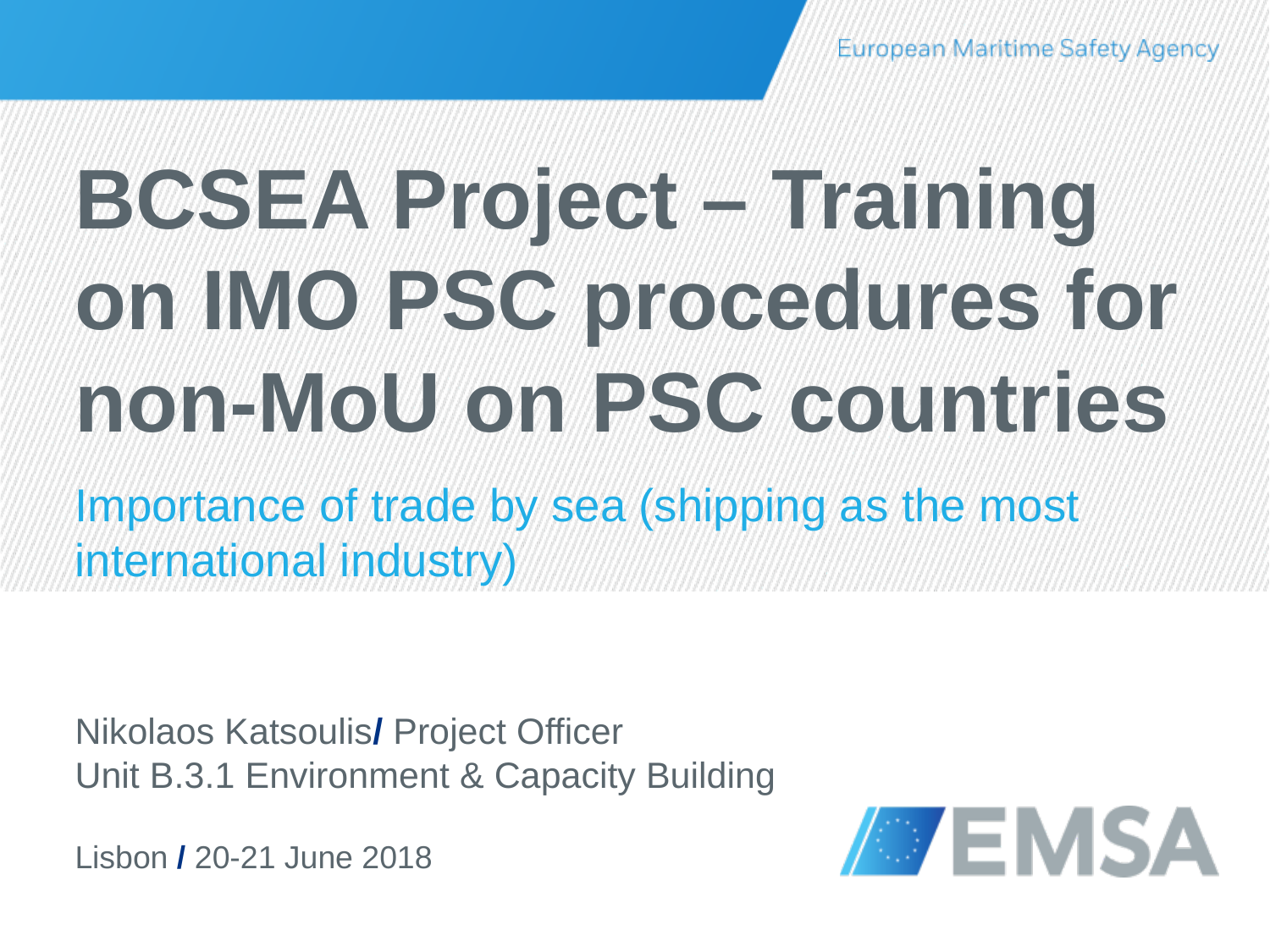

# BCSEA Project – Training on IMO PSC procedures for non-MoU on PSC countries
Importance of trade by sea (shipping as the most international industry)
Nikolaos Katsoulis/ Project Officer
Unit B.3.1 Environment & Capacity Building
Lisbon / 20-21 June 2018